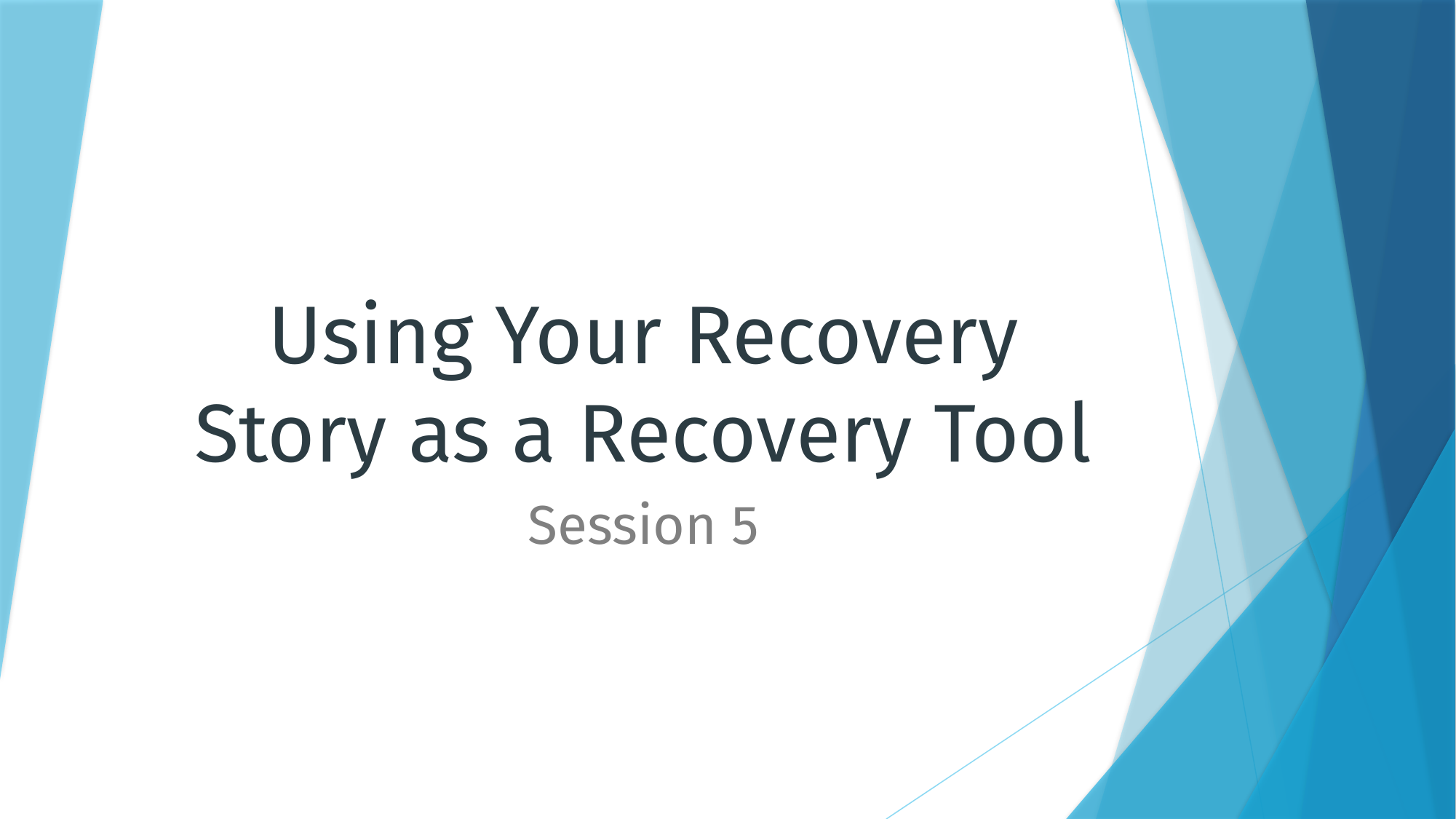

# Using Your Recovery Story as a Recovery Tool
Session 5